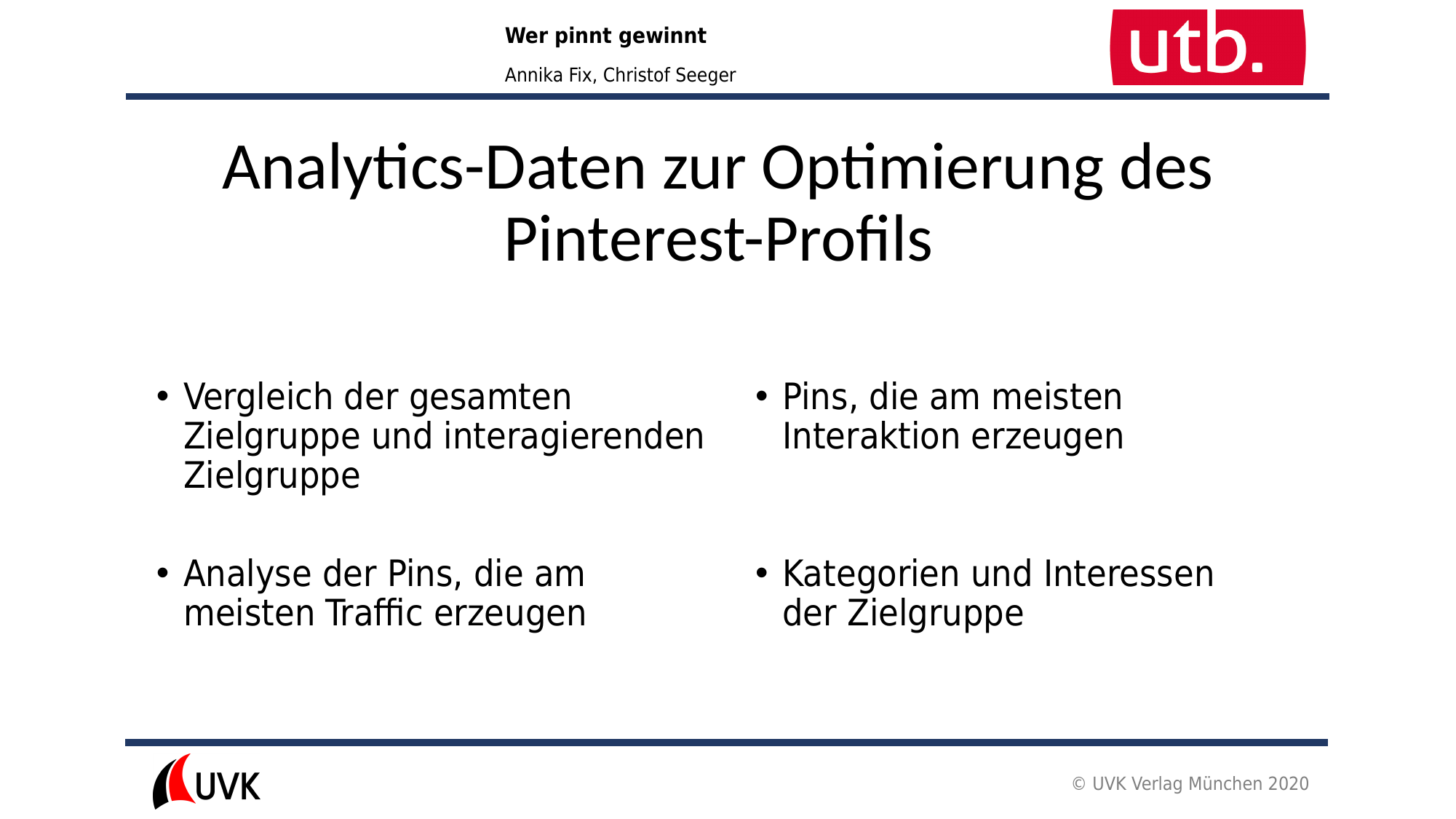

# Analytics-Daten zur Optimierung des Pinterest-Profils
Pins, die am meisten Interaktion erzeugen
Kategorien und Interessen der Zielgruppe

Vergleich der gesamten Zielgruppe und interagierenden Zielgruppe
Analyse der Pins, die am meisten Traffic erzeugen